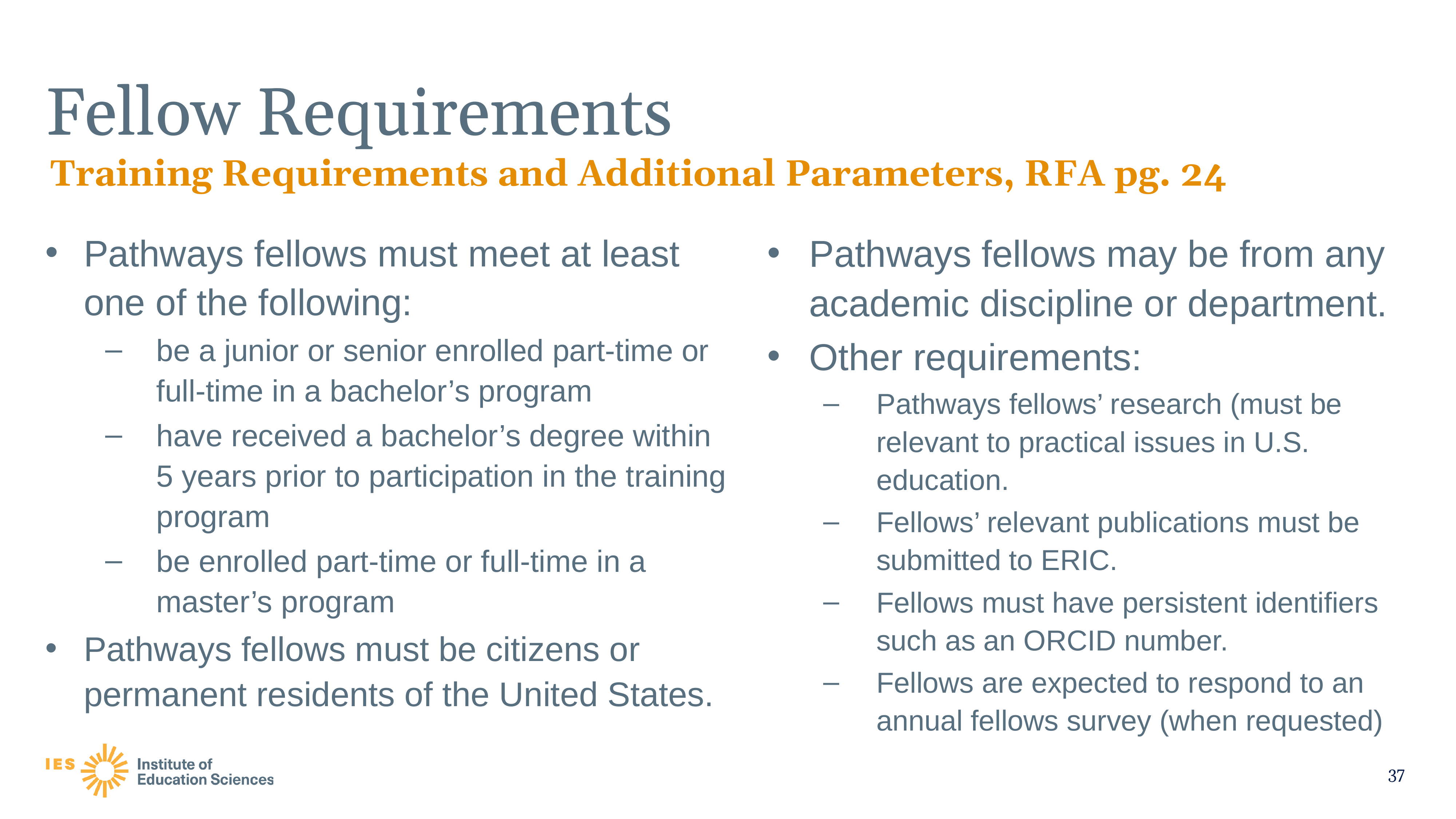

# Fellow Requirements
Training Requirements and Additional Parameters, RFA pg. 24
Pathways fellows must meet at least one of the following:
be a junior or senior enrolled part-time or full-time in a bachelor’s program
have received a bachelor’s degree within 5 years prior to participation in the training program
be enrolled part-time or full-time in a master’s program
Pathways fellows must be citizens or permanent residents of the United States.

Pathways fellows may be from any academic discipline or department.
Other requirements:
Pathways fellows’ research (must be relevant to practical issues in U.S. education.
Fellows’ relevant publications must be submitted to ERIC.
Fellows must have persistent identifiers such as an ORCID number.
Fellows are expected to respond to an annual fellows survey (when requested)

37